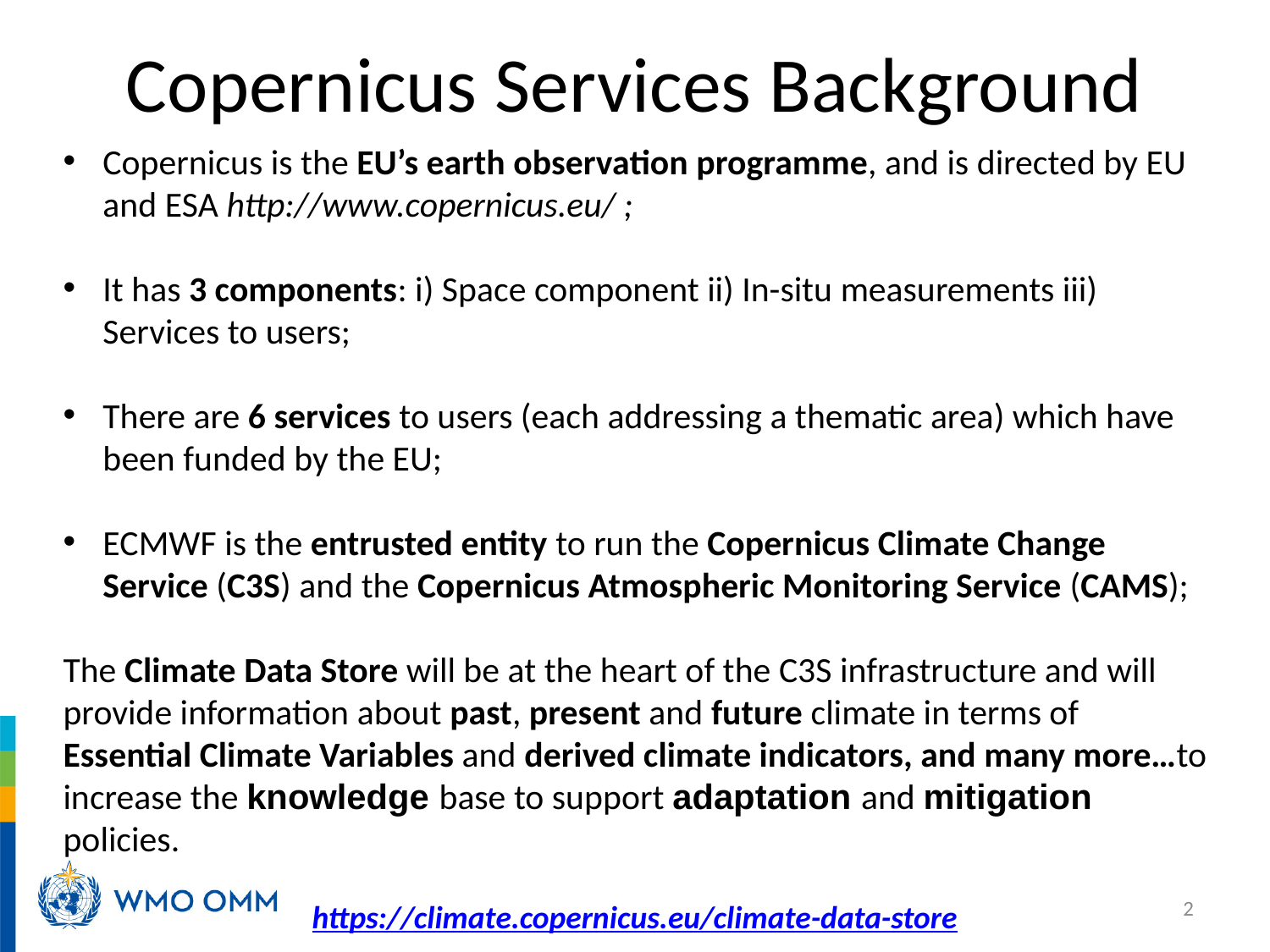

# Copernicus Services Background
Copernicus is the EU’s earth observation programme, and is directed by EU and ESA http://www.copernicus.eu/ ;

It has 3 components: i) Space component ii) In-situ measurements iii) Services to users;

There are 6 services to users (each addressing a thematic area) which have been funded by the EU;

ECMWF is the entrusted entity to run the Copernicus Climate Change Service (C3S) and the Copernicus Atmospheric Monitoring Service (CAMS);

The Climate Data Store will be at the heart of the C3S infrastructure and will provide information about past, present and future climate in terms of Essential Climate Variables and derived climate indicators, and many more…to increase the knowledge base to support adaptation and mitigation policies.

https://climate.copernicus.eu/climate-data-store

2